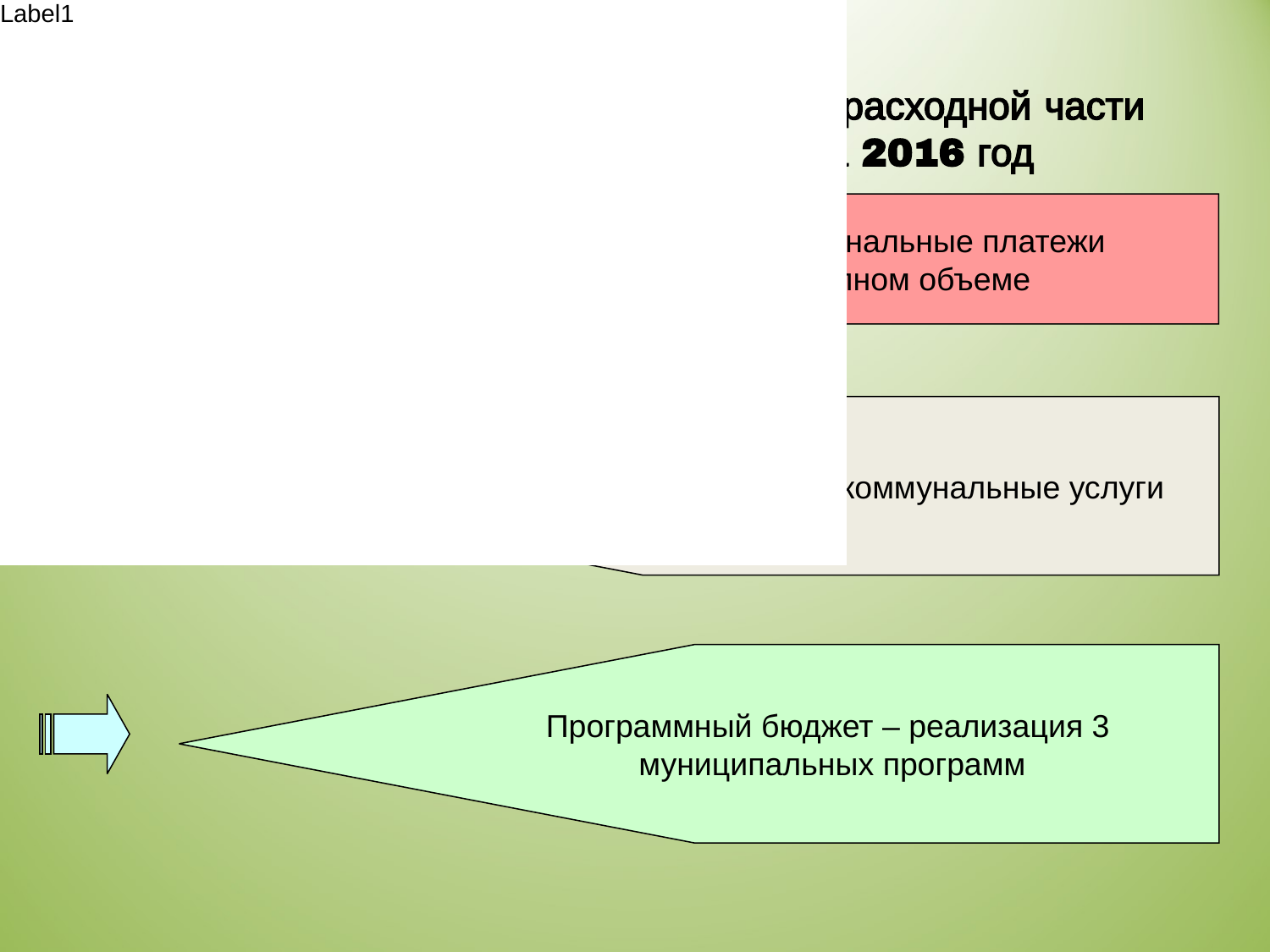

Основные подходы по формированию расходной части бюджета Зуевского сельсовета на 2016 год
Заработная плата и коммунальные платежи
запланированы в полном объеме

Индексация расходов на коммунальные услуги

Программный бюджет – реализация 3
 муниципальных программ